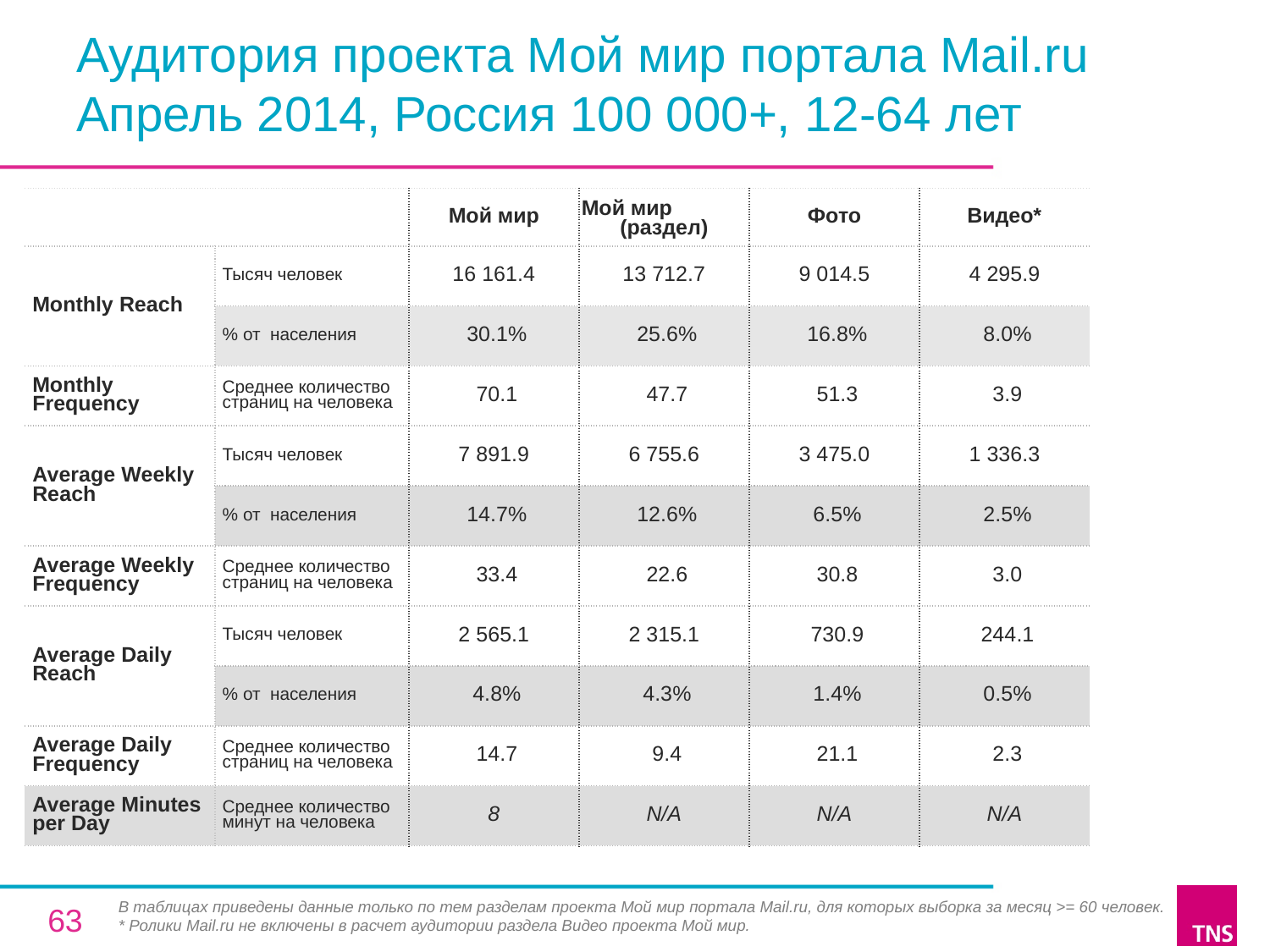

# Аудитория проекта Мой мир портала Mail.ru Апрель 2014, Россия 100 000+, 12-64 лет
|  |  | Мой мир | Мой мир (раздел) | Фото | Видео\* |
| --- | --- | --- | --- | --- | --- |
| Monthly Reach | Тысяч человек | 16 161.4 | 13 712.7 | 9 014.5 | 4 295.9 |
|  | % от населения | 30.1% | 25.6% | 16.8% | 8.0% |
| Monthly Frequency | Среднее количество страниц на человека | 70.1 | 47.7 | 51.3 | 3.9 |
| Average Weekly Reach | Тысяч человек | 7 891.9 | 6 755.6 | 3 475.0 | 1 336.3 |
|  | % от населения | 14.7% | 12.6% | 6.5% | 2.5% |
| Average Weekly Frequency | Среднее количество страниц на человека | 33.4 | 22.6 | 30.8 | 3.0 |
| Average Daily Reach | Тысяч человек | 2 565.1 | 2 315.1 | 730.9 | 244.1 |
|  | % от населения | 4.8% | 4.3% | 1.4% | 0.5% |
| Average Daily Frequency | Среднее количество страниц на человека | 14.7 | 9.4 | 21.1 | 2.3 |
| Average Minutes per Day | Среднее количество минут на человека | 8 | N/A | N/A | N/A |
В таблицах приведены данные только по тем разделам проекта Мой мир портала Mail.ru, для которых выборка за месяц >= 60 человек.
* Ролики Mail.ru не включены в расчет аудитории раздела Видео проекта Мой мир.
63